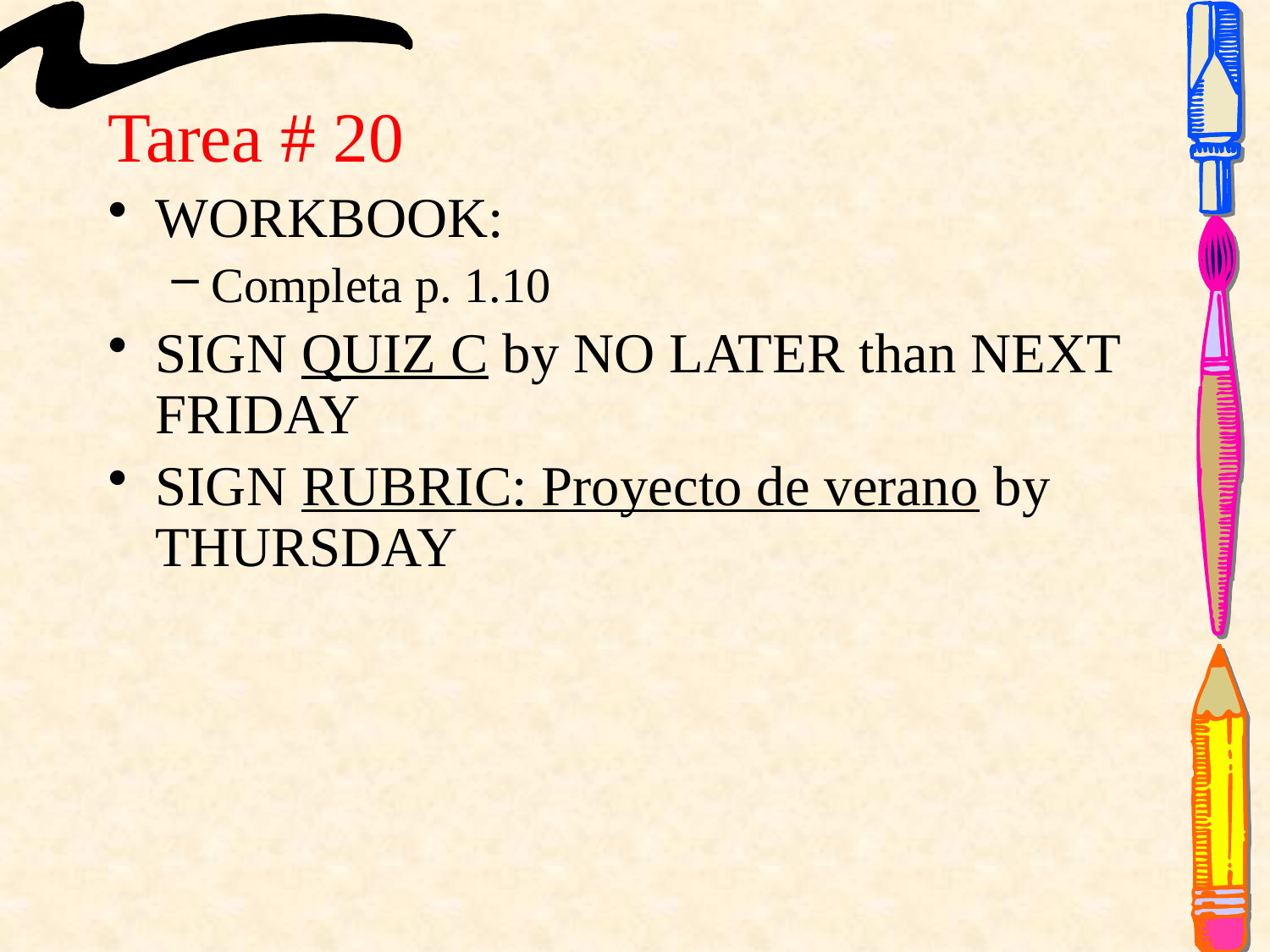

Tarea # 20
WORKBOOK:
Completa p. 1.10
SIGN QUIZ C by NO LATER than NEXT FRIDAY
SIGN RUBRIC: Proyecto de verano by THURSDAY